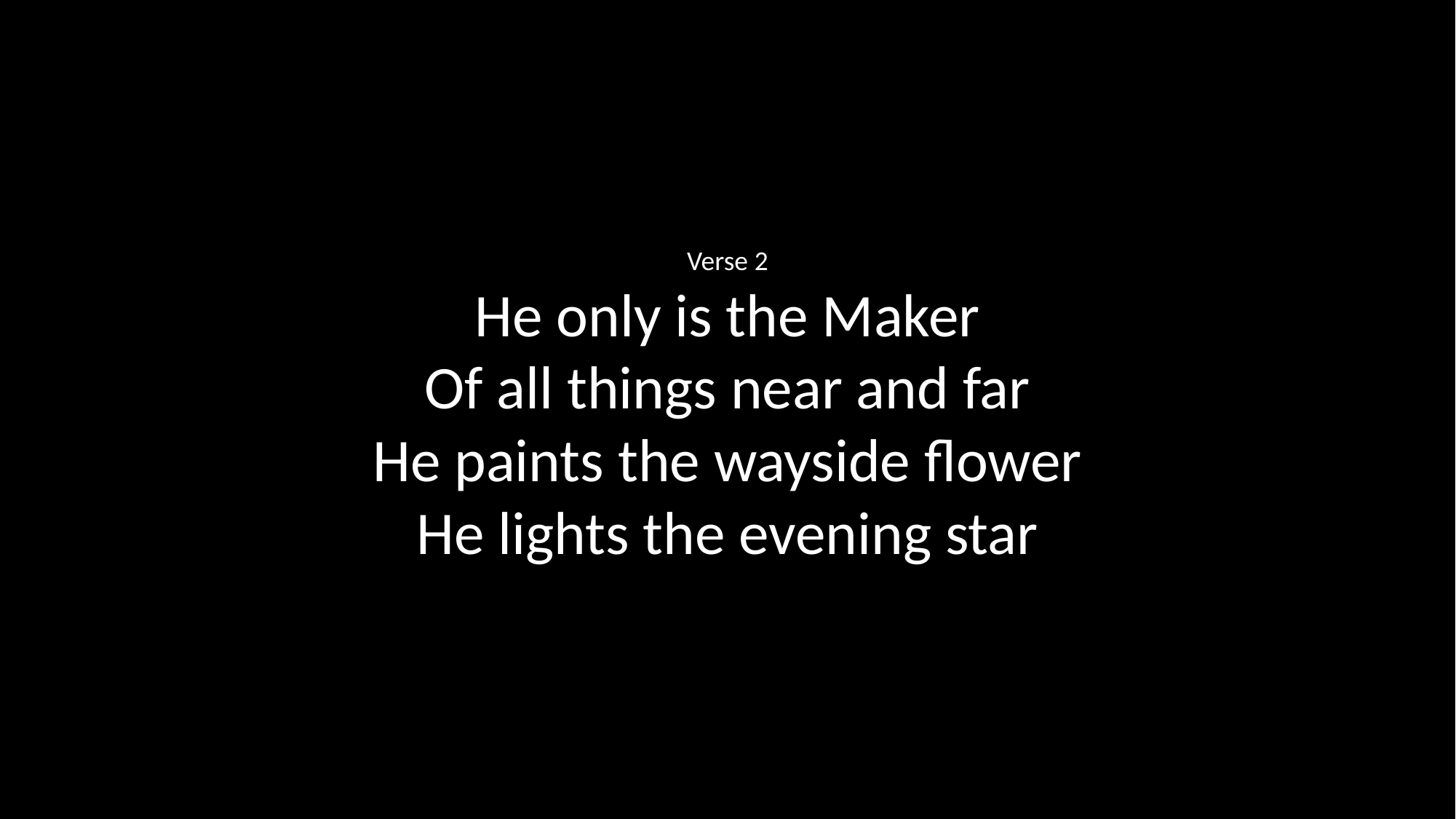

Verse 2
He only is the Maker
Of all things near and far
He paints the wayside flower
He lights the evening star